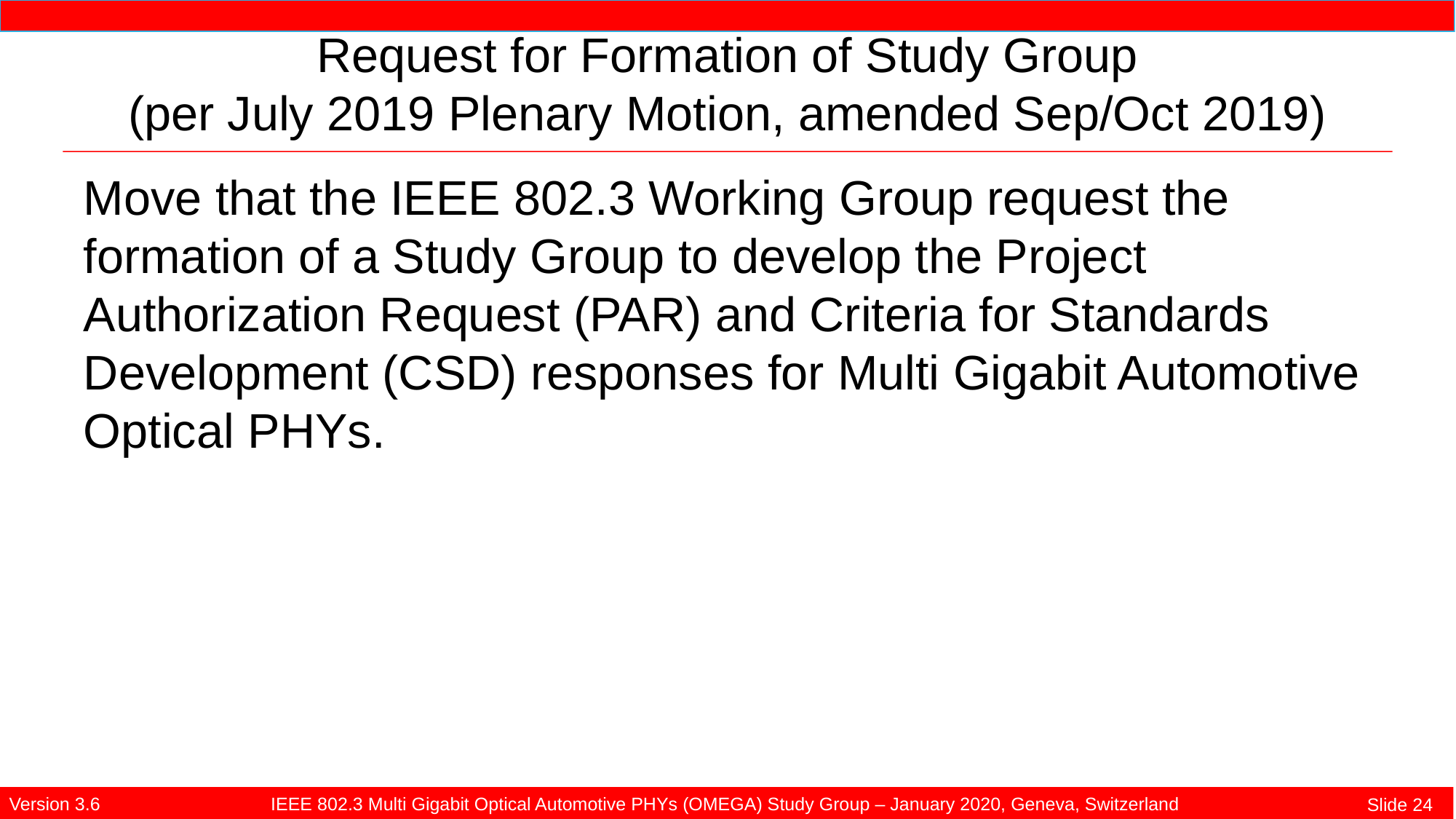

Move that the IEEE 802.3 Working Group request the formation of a Study Group to develop the Project Authorization Request (PAR) and Criteria for Standards Development (CSD) responses for Multi Gigabit Automotive Optical PHYs.

Request for Formation of Study Group
(per July 2019 Plenary Motion, amended Sep/Oct 2019)